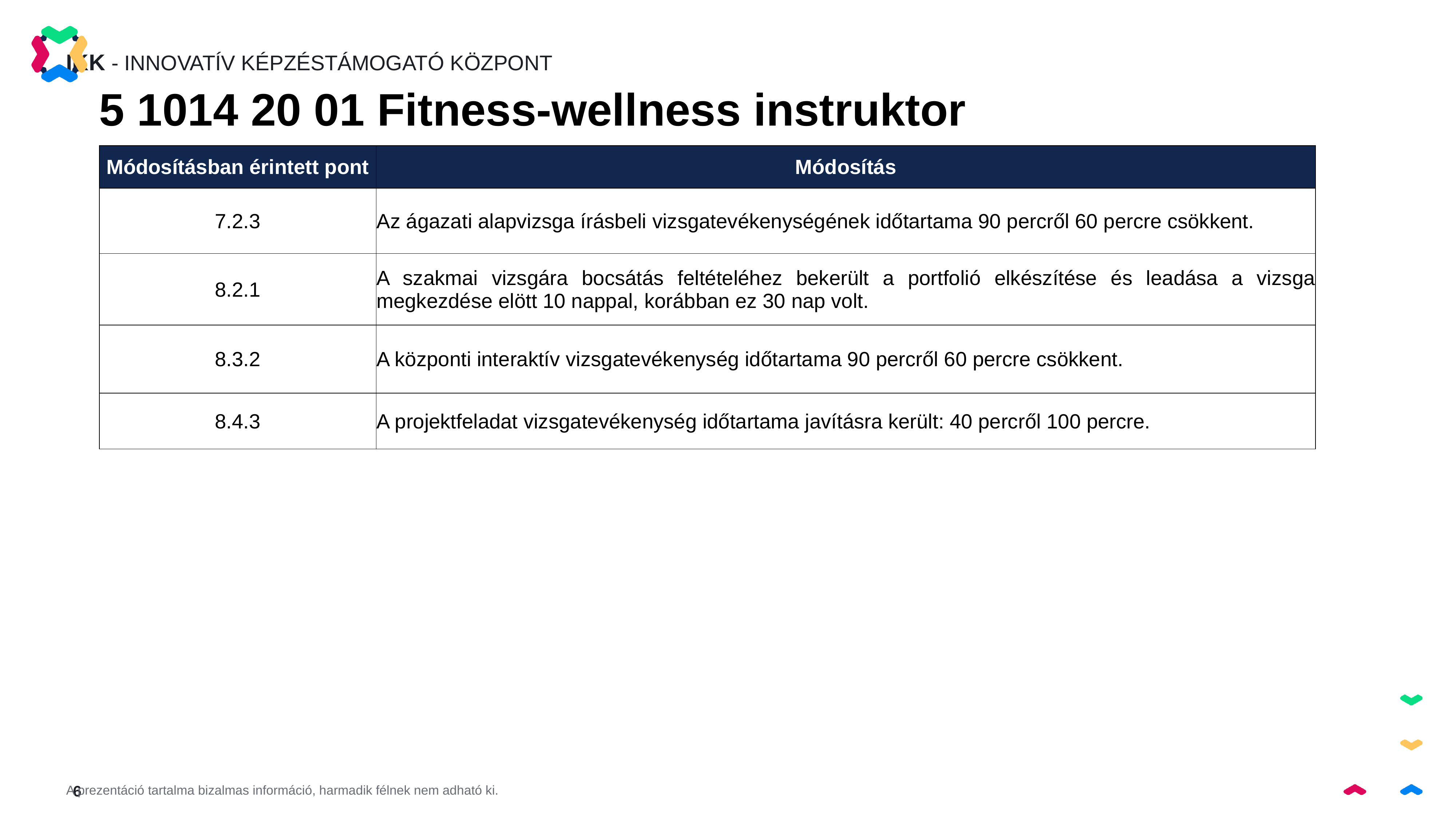

5 1014 20 01 Fitness-wellness instruktor
| Módosításban érintett pont | Módosítás |
| --- | --- |
| 7.2.3 | Az ágazati alapvizsga írásbeli vizsgatevékenységének időtartama 90 percről 60 percre csökkent. |
| 8.2.1 | A szakmai vizsgára bocsátás feltételéhez bekerült a portfolió elkészítése és leadása a vizsga megkezdése elött 10 nappal, korábban ez 30 nap volt. |
| 8.3.2 | A központi interaktív vizsgatevékenység időtartama 90 percről 60 percre csökkent. |
| 8.4.3 | A projektfeladat vizsgatevékenység időtartama javításra került: 40 percről 100 percre. |